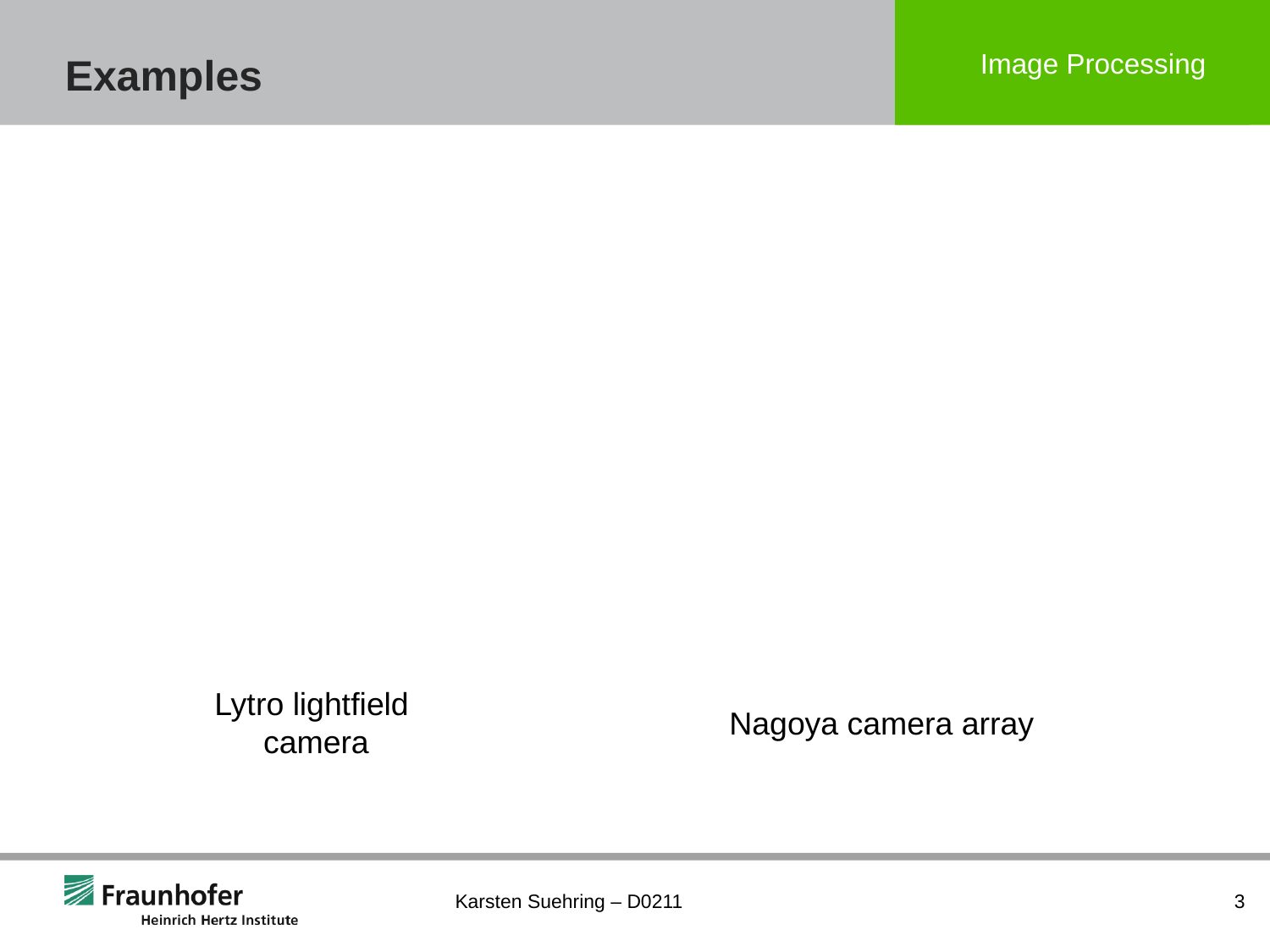

# Examples

Lytro lightfield
camera
Nagoya camera array
Karsten Suehring – D0211
3